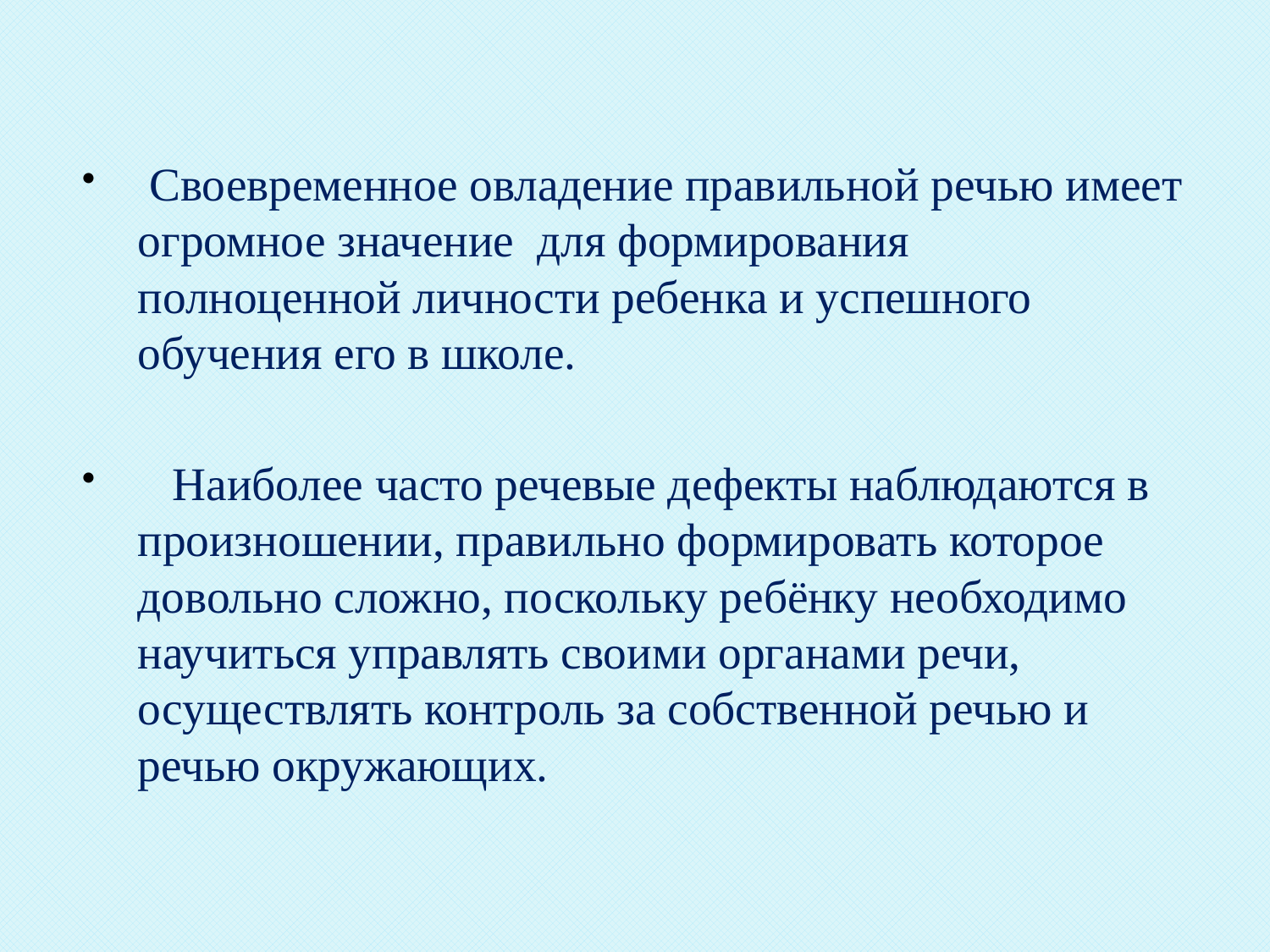

Своевременное овладение правильной речью имеет огромное значение  для формирования полноценной личности ребенка и успешного обучения его в школе.

   Наиболее часто речевые дефекты наблюдаются в произношении, правильно формировать которое довольно сложно, поскольку ребёнку необходимо научиться управлять своими органами речи, осуществлять контроль за собственной речью и речью окружающих.